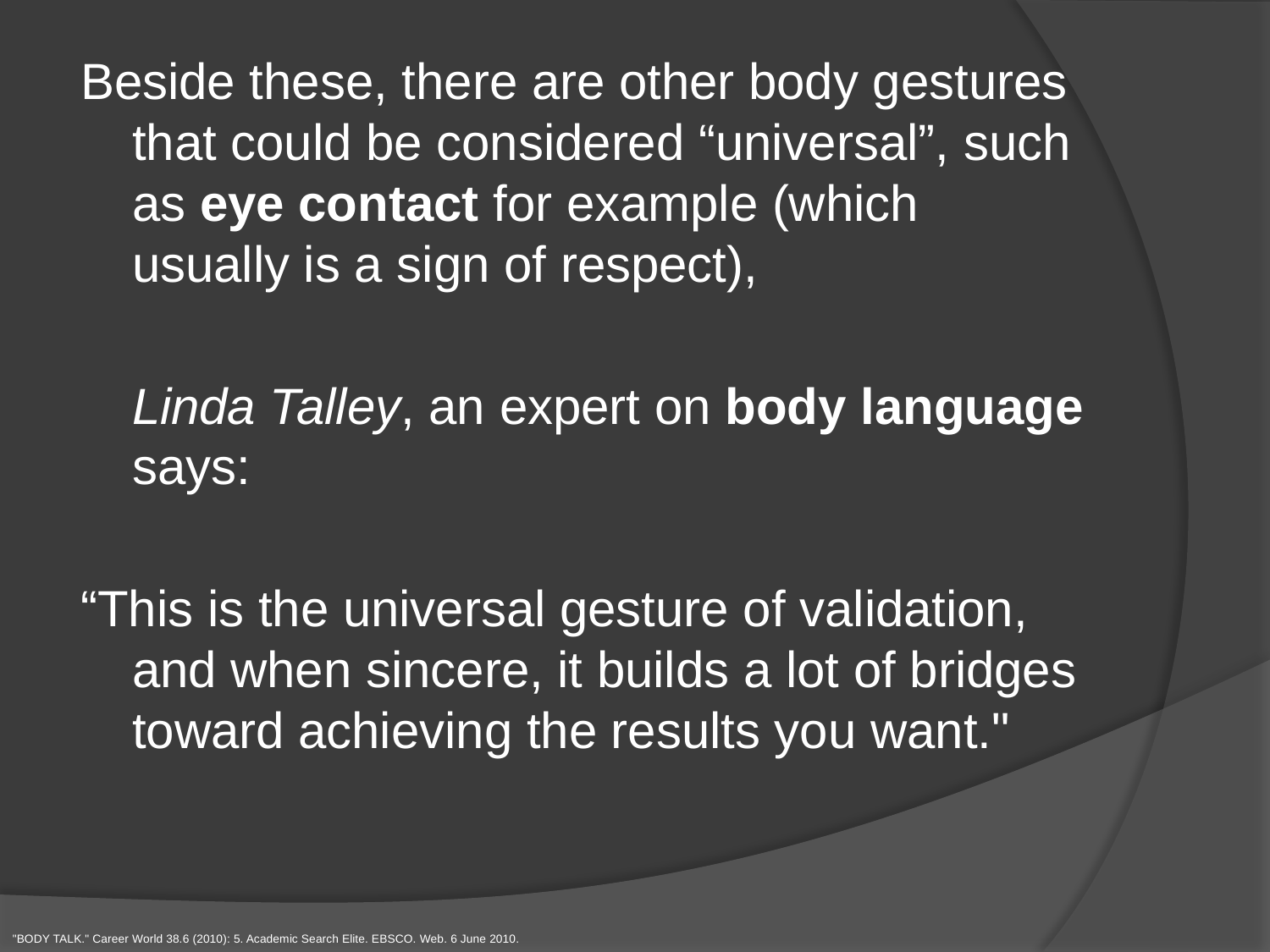

Beside these, there are other body gestures that could be considered “universal”, such as eye contact for example (which usually is a sign of respect),

	Linda Talley, an expert on body language says:

“This is the universal gesture of validation, and when sincere, it builds a lot of bridges toward achieving the results you want."

"BODY TALK." Career World 38.6 (2010): 5. Academic Search Elite. EBSCO. Web. 6 June 2010.